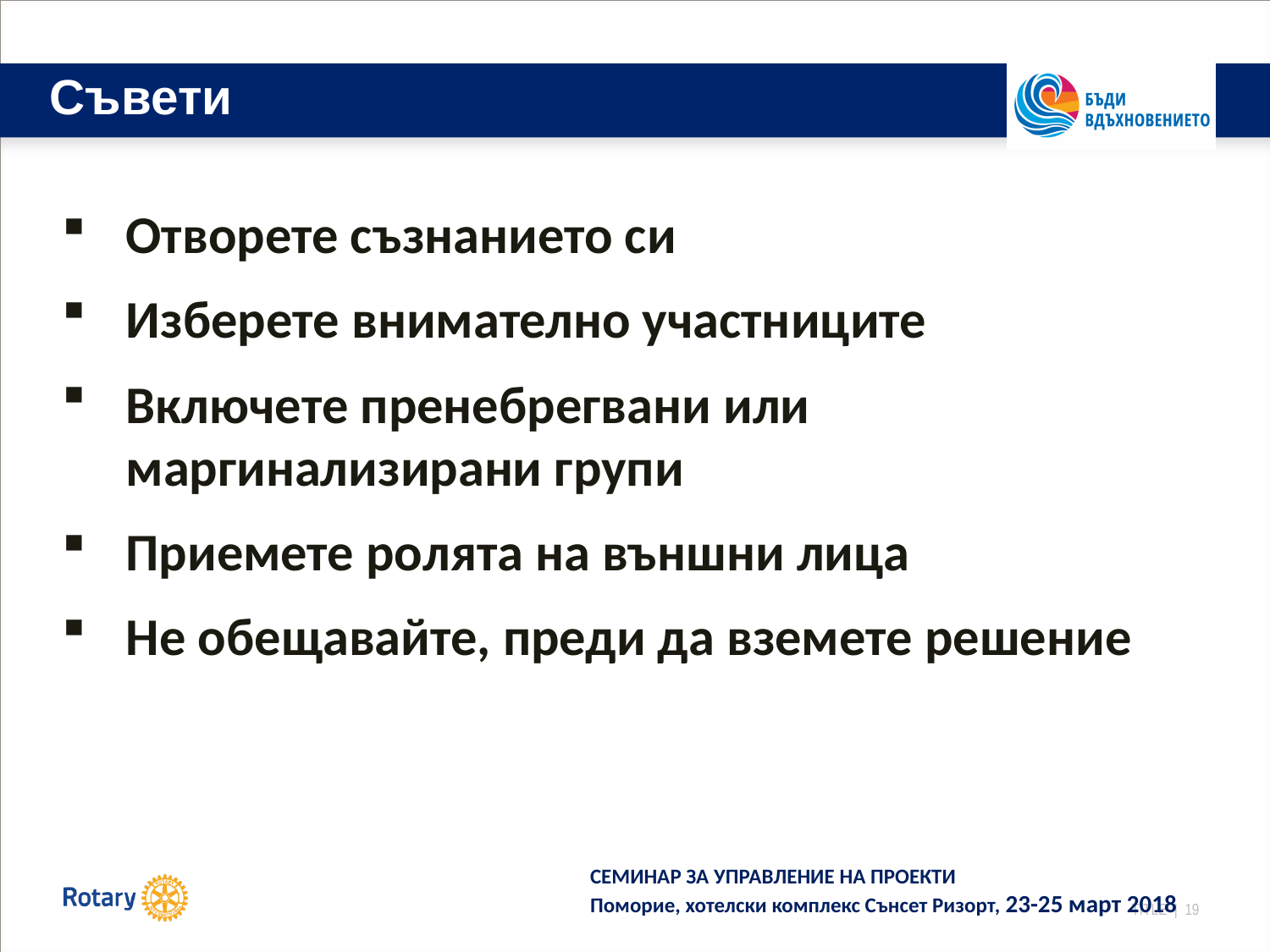

# Съвети
Отворете съзнанието си
Изберете внимателно участниците
Включете пренебрегвани или маргинализирани групи
Приемете ролята на външни лица
Не обещавайте, преди да вземете решение